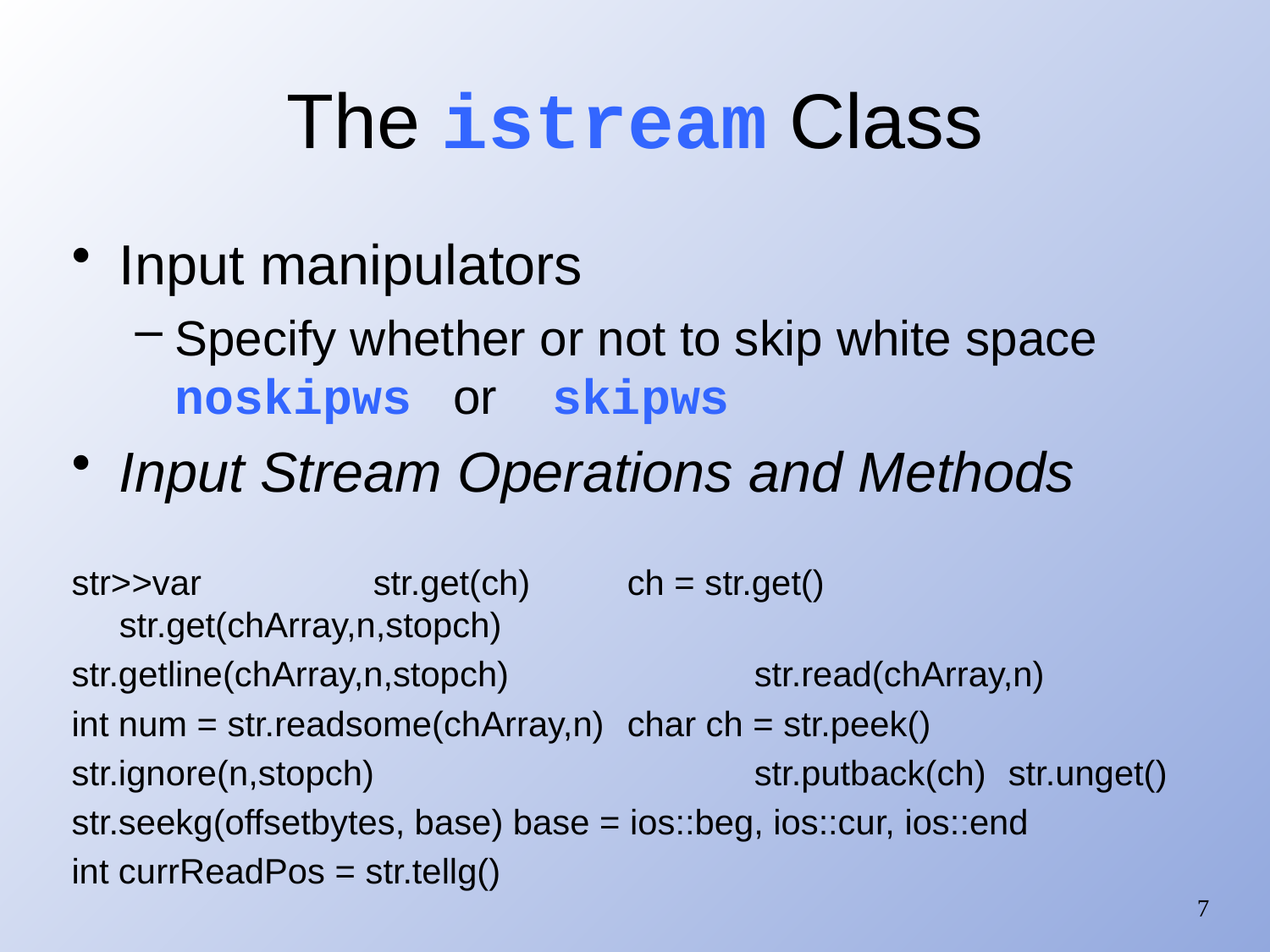

# The istream Class
Input manipulators
Specify whether or not to skip white space
noskipws   or    skipws
Input Stream Operations and Methods

str>>var		str.get(ch)	ch = str.get()	str.get(chArray,n,stopch)
str.getline(chArray,n,stopch)		str.read(chArray,n)
int num = str.readsome(chArray,n)	char ch = str.peek()
str.ignore(n,stopch)			str.putback(ch)	str.unget()
str.seekg(offsetbytes, base) base = ios::beg, ios::cur, ios::end
int currReadPos = str.tellg()
7